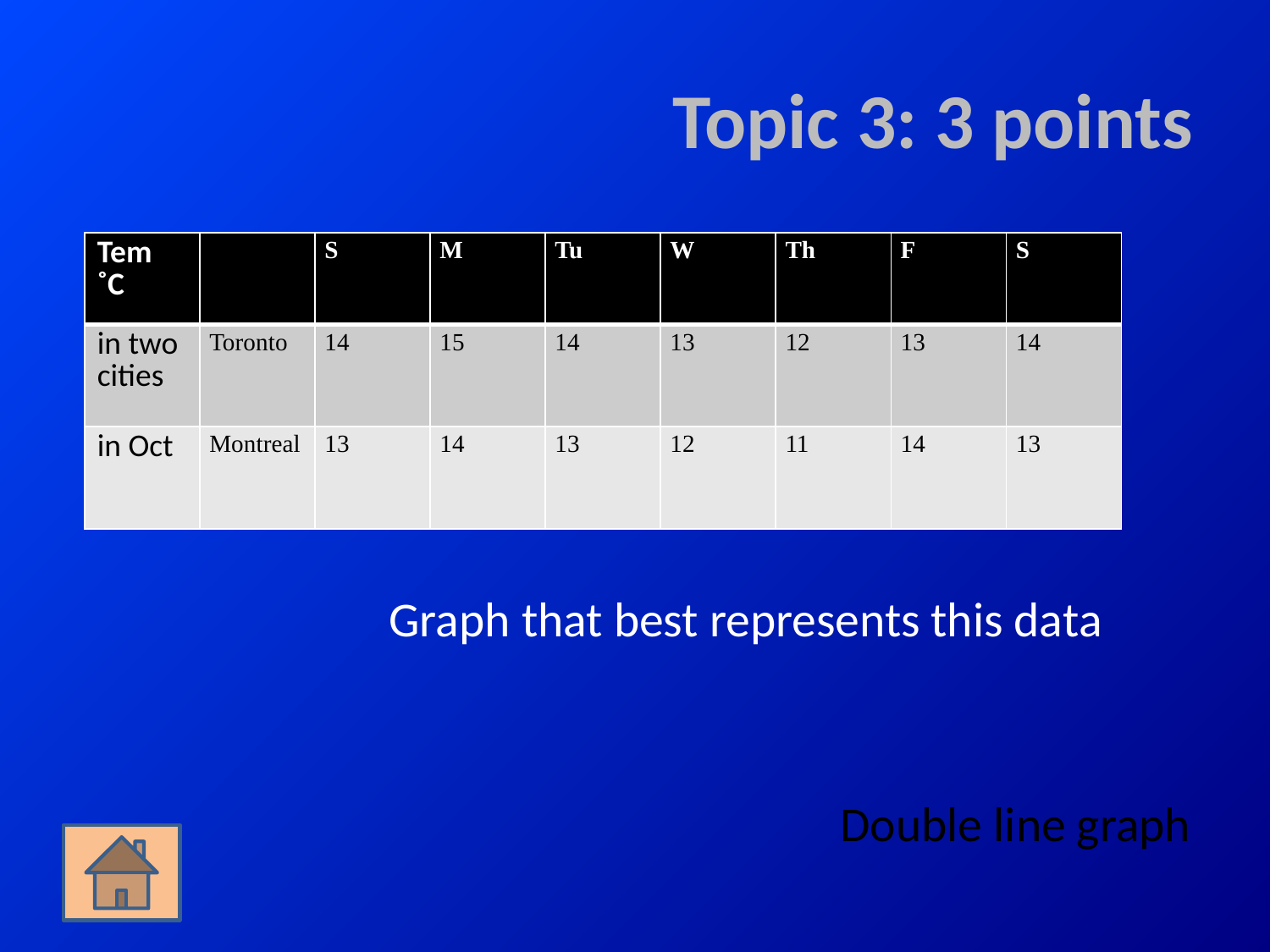

# Topic 3: 3 points
| Tem ˚C |  | S | M | Tu | W | Th | F | S |
| --- | --- | --- | --- | --- | --- | --- | --- | --- |
| in two cities | Toronto | 14 | 15 | 14 | 13 | 12 | 13 | 14 |
| in Oct | Montreal | 13 | 14 | 13 | 12 | 11 | 14 | 13 |
Graph that best represents this data

                                                 Double line graph